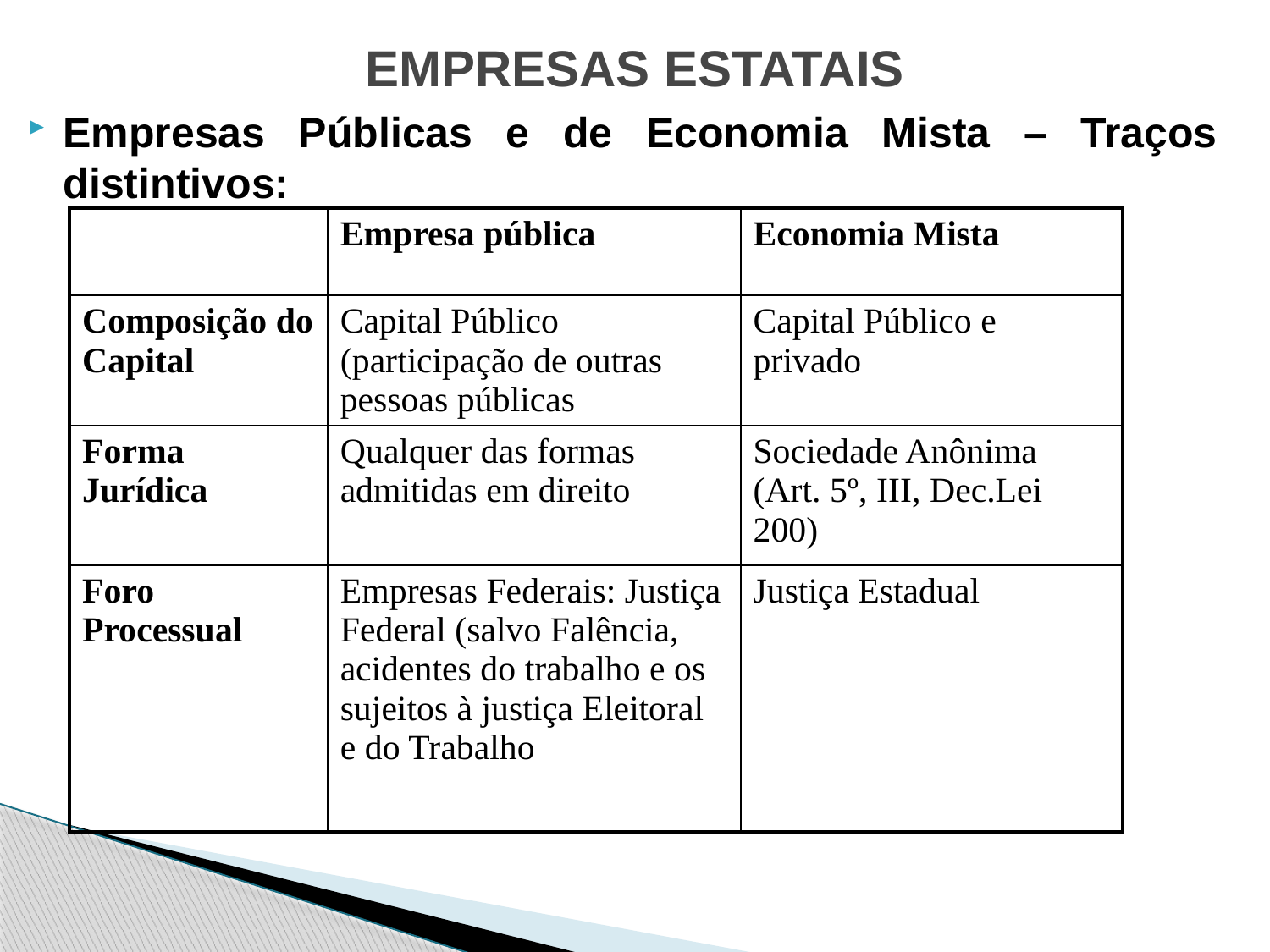

# EMPRESAS ESTATAIS
Empresas Públicas e de Economia Mista – Traços distintivos:

|  | Empresa pública | Economia Mista |
| --- | --- | --- |
| Composição do Capital | Capital Público (participação de outras pessoas públicas | Capital Público e privado |
| Forma Jurídica | Qualquer das formas admitidas em direito | Sociedade Anônima (Art. 5º, III, Dec.Lei 200) |
| Foro Processual | Empresas Federais: Justiça Federal (salvo Falência, acidentes do trabalho e os sujeitos à justiça Eleitoral e do Trabalho | Justiça Estadual |